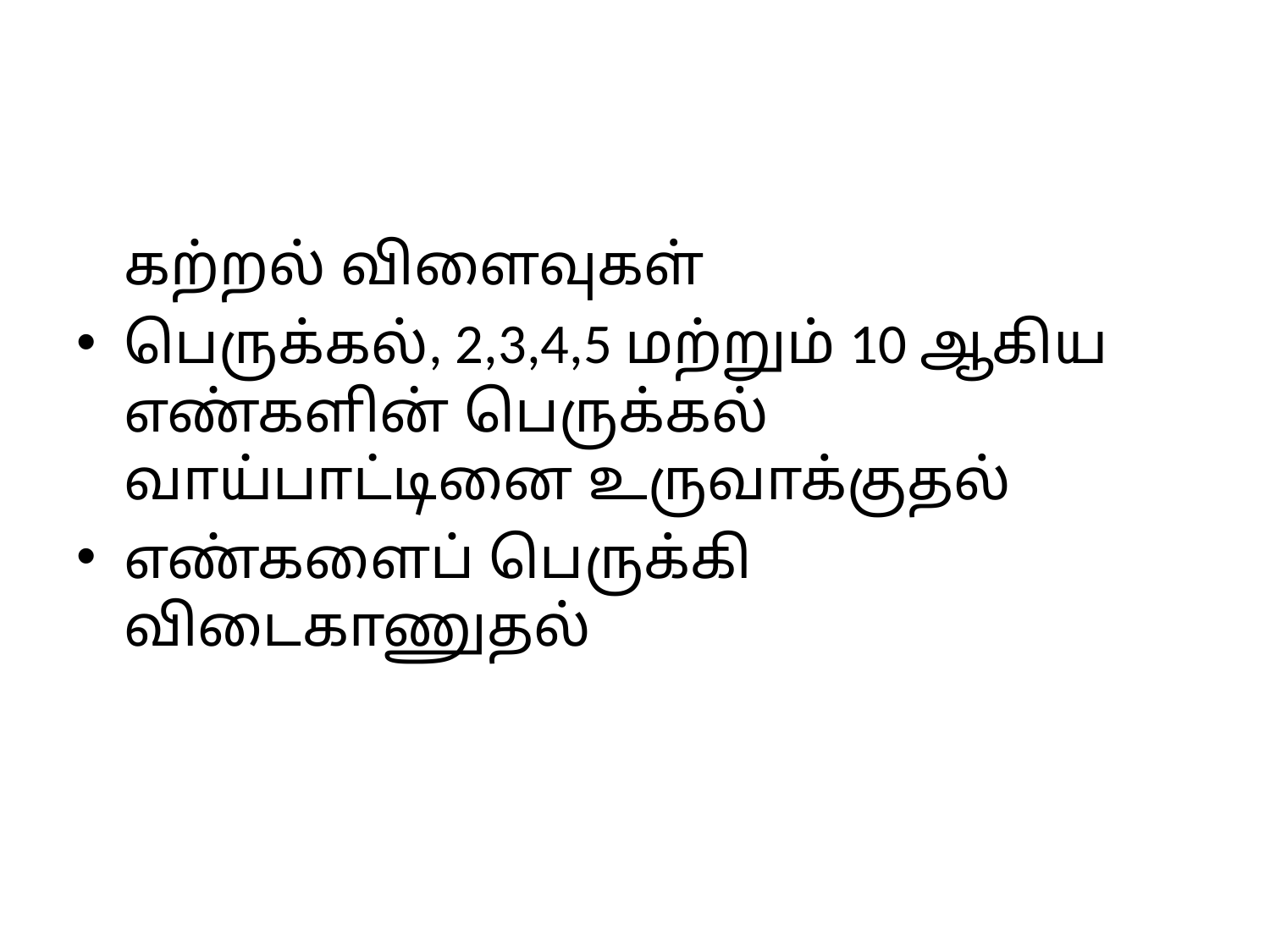

#
	கற்றல் விளைவுகள்
பெருக்கல், 2,3,4,5 மற்றும் 10 ஆகிய எண்களின் பெருக்கல் வாய்பாட்டினை உருவாக்குதல்
எண்களைப் பெருக்கி விடைகாணுதல்